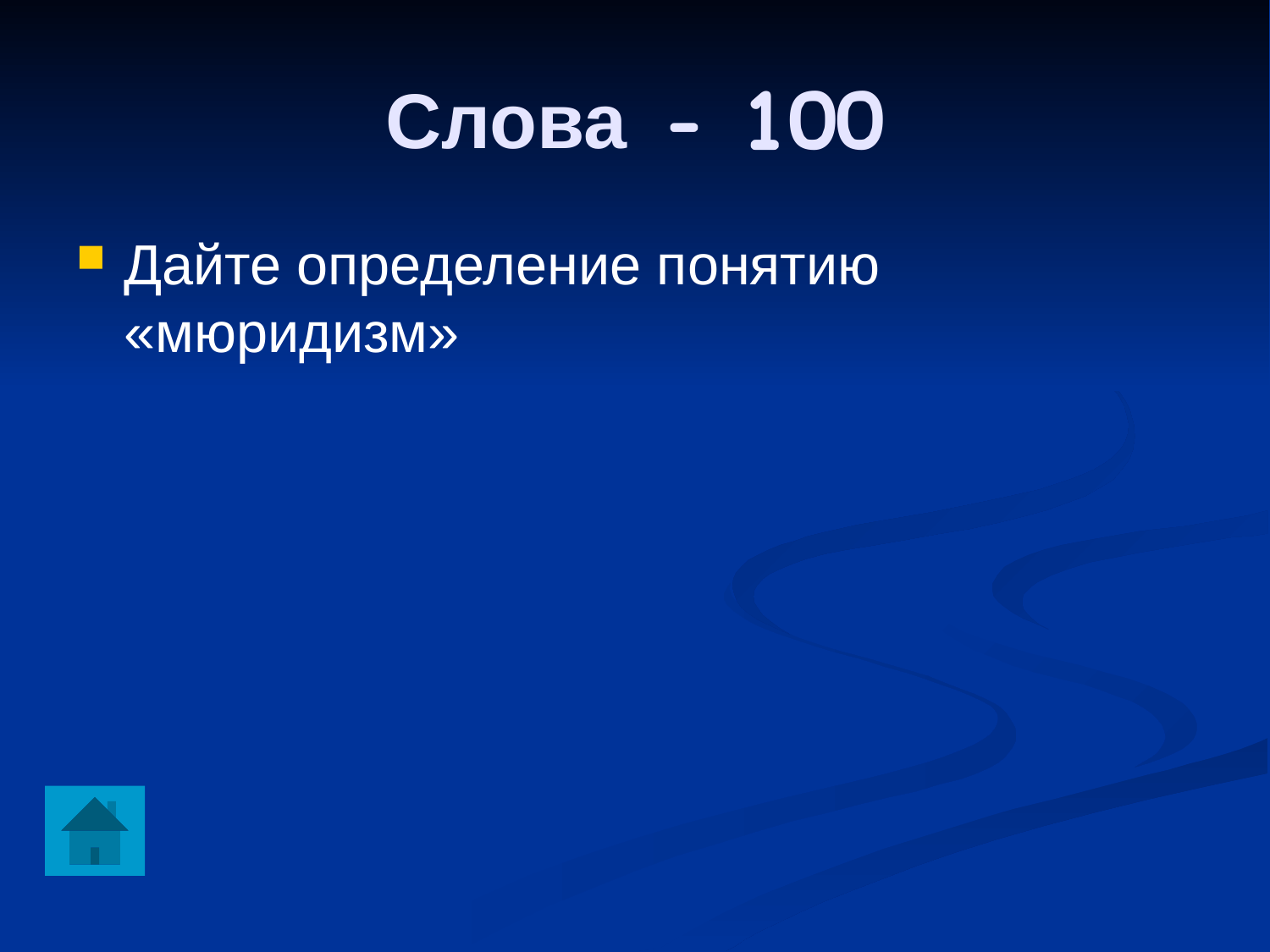

Слова - 100
Дайте определение понятию «мюридизм»